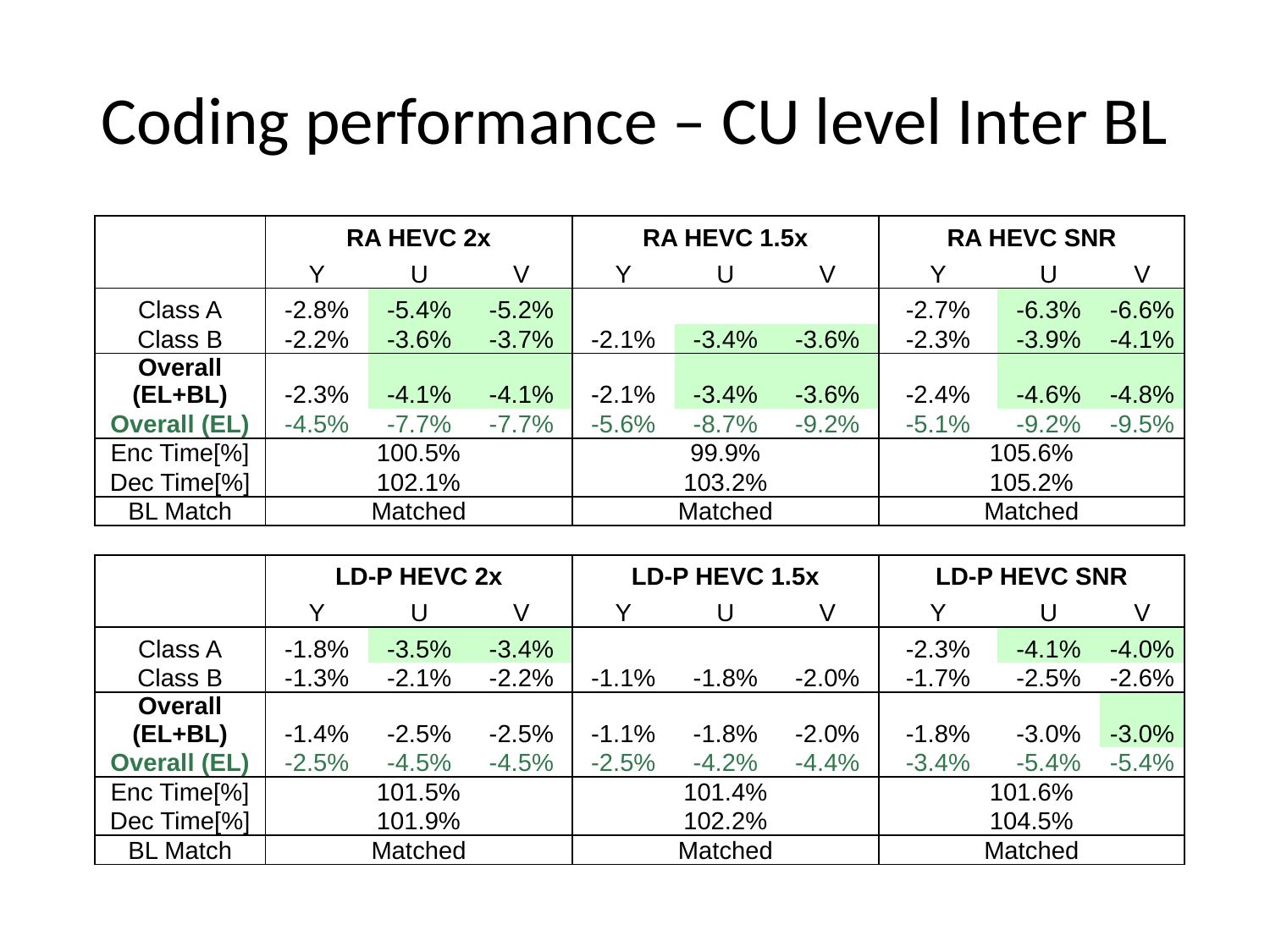

# Coding performance – CU level Inter BL
|  | RA HEVC 2x |  |  | RA HEVC 1.5x |  |  | RA HEVC SNR |  |  |
| --- | --- | --- | --- | --- | --- | --- | --- | --- | --- |
|  | Y | U | V | Y | U | V | Y | U | V |
| Class A | -2.8% | -5.4% | -5.2% |  |  |  | -2.7% | -6.3% | -6.6% |
| Class B | -2.2% | -3.6% | -3.7% | -2.1% | -3.4% | -3.6% | -2.3% | -3.9% | -4.1% |
| Overall (EL+BL) | -2.3% | -4.1% | -4.1% | -2.1% | -3.4% | -3.6% | -2.4% | -4.6% | -4.8% |
| Overall (EL) | -4.5% | -7.7% | -7.7% | -5.6% | -8.7% | -9.2% | -5.1% | -9.2% | -9.5% |
| Enc Time[%] | 100.5% |  |  | 99.9% |  |  | 105.6% |  |  |
| Dec Time[%] | 102.1% |  |  | 103.2% |  |  | 105.2% |  |  |
| BL Match | Matched |  |  | Matched |  |  | Matched |  |  |
|  |  |  |  |  |  |  |  |  |  |
|  | LD-P HEVC 2x |  |  | LD-P HEVC 1.5x |  |  | LD-P HEVC SNR |  |  |
|  | Y | U | V | Y | U | V | Y | U | V |
| Class A | -1.8% | -3.5% | -3.4% |  |  |  | -2.3% | -4.1% | -4.0% |
| Class B | -1.3% | -2.1% | -2.2% | -1.1% | -1.8% | -2.0% | -1.7% | -2.5% | -2.6% |
| Overall (EL+BL) | -1.4% | -2.5% | -2.5% | -1.1% | -1.8% | -2.0% | -1.8% | -3.0% | -3.0% |
| Overall (EL) | -2.5% | -4.5% | -4.5% | -2.5% | -4.2% | -4.4% | -3.4% | -5.4% | -5.4% |
| Enc Time[%] | 101.5% |  |  | 101.4% |  |  | 101.6% |  |  |
| Dec Time[%] | 101.9% |  |  | 102.2% |  |  | 104.5% |  |  |
| BL Match | Matched |  |  | Matched |  |  | Matched |  |  |